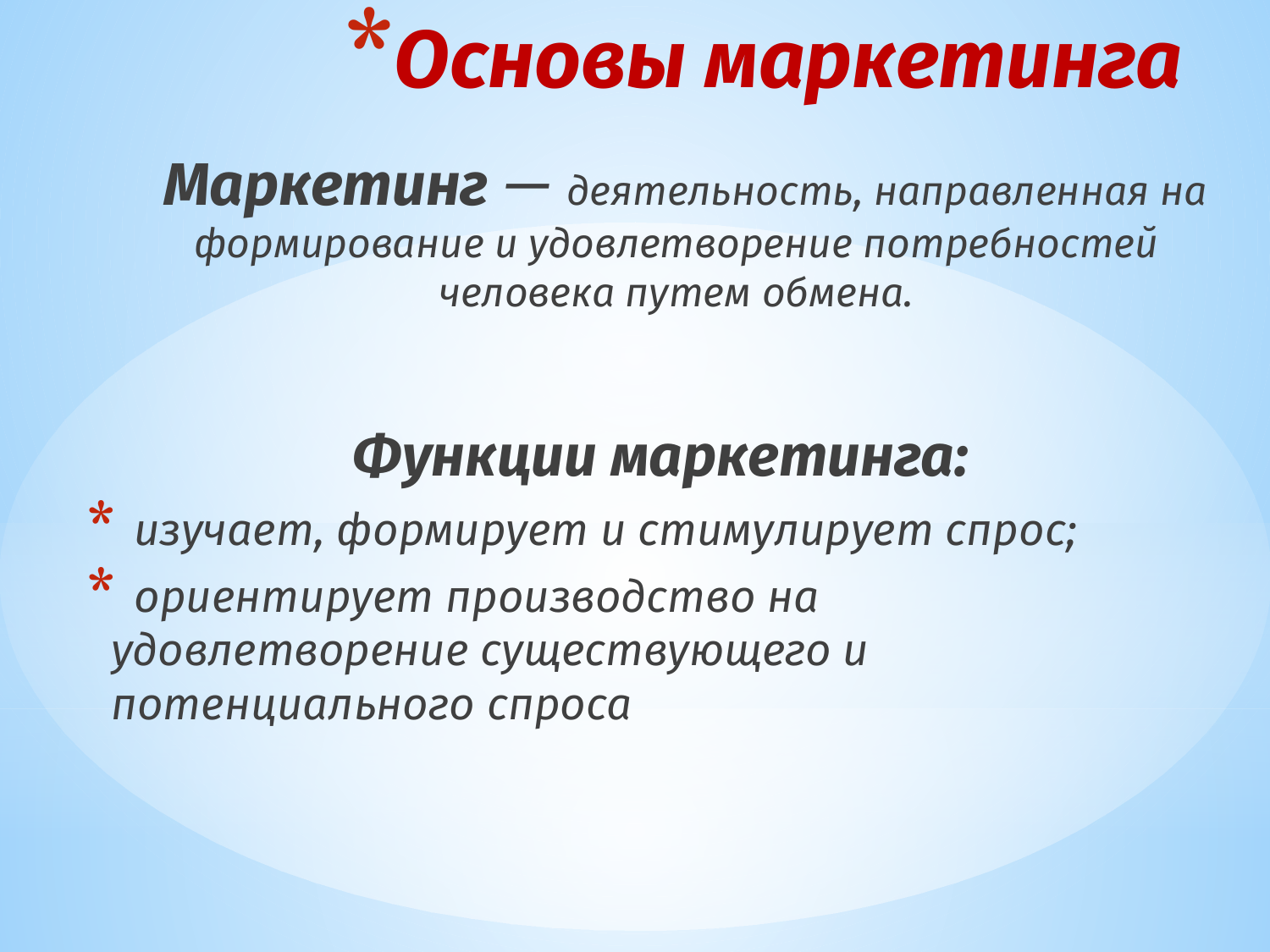

# Основы маркетинга
   Маркетинг — деятельность, направленная на формирование и удовлетворение потребностей человека путем обмена.

Функции маркетинга:
  изучает, формирует и стимулирует спрос;
  ориентирует производство на          удовлетворение существующего и потенциального спроса